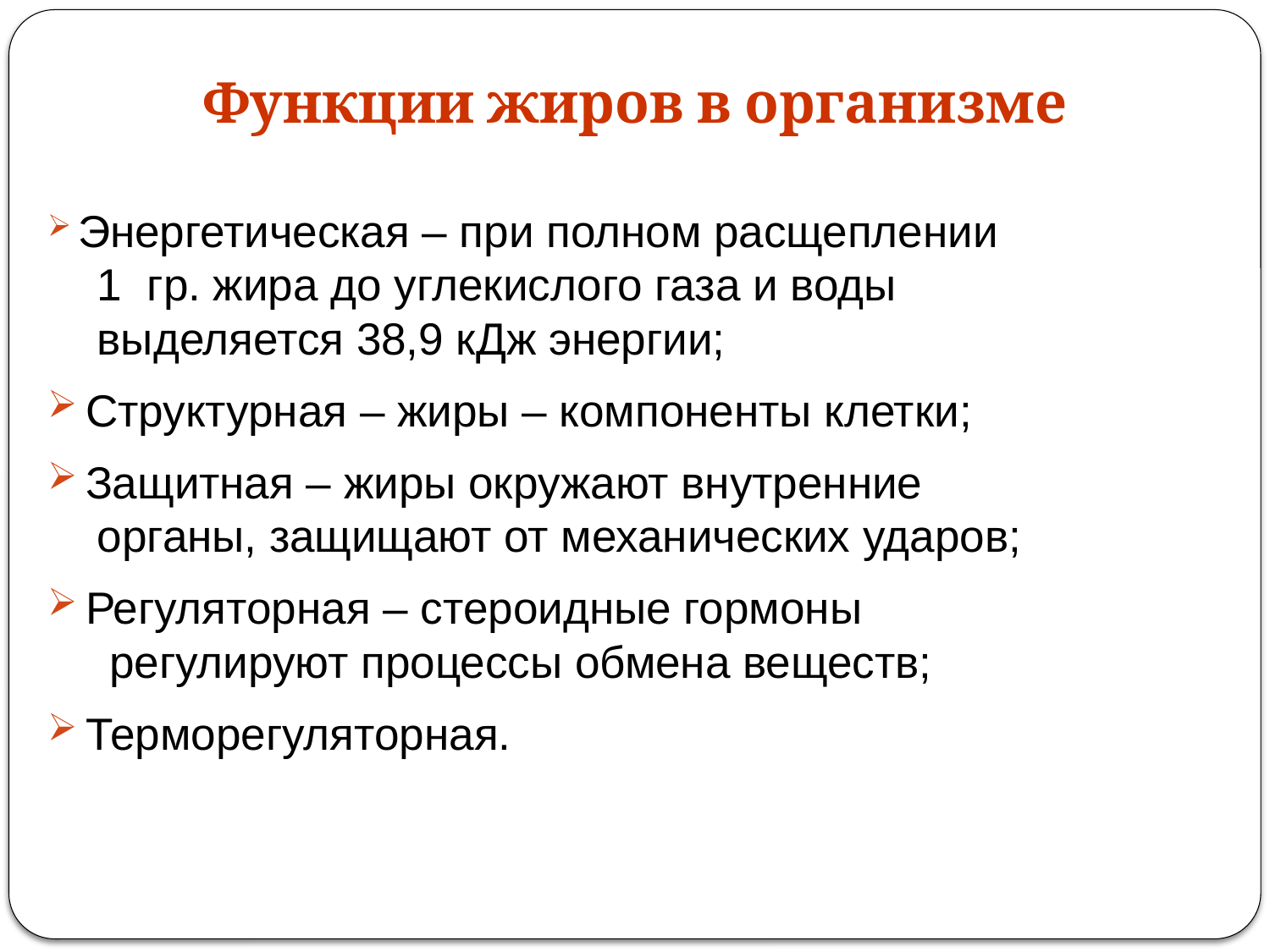

# Функции жиров в организме
 Энергетическая – при полном расщеплении
    1  гр. жира до углекислого газа и воды
    выделяется 38,9 кДж энергии;
 Структурная – жиры – компоненты клетки;
 Защитная – жиры окружают внутренние
    органы, защищают от механических ударов;
 Регуляторная – стероидные гормоны
     регулируют процессы обмена веществ;
 Терморегуляторная.